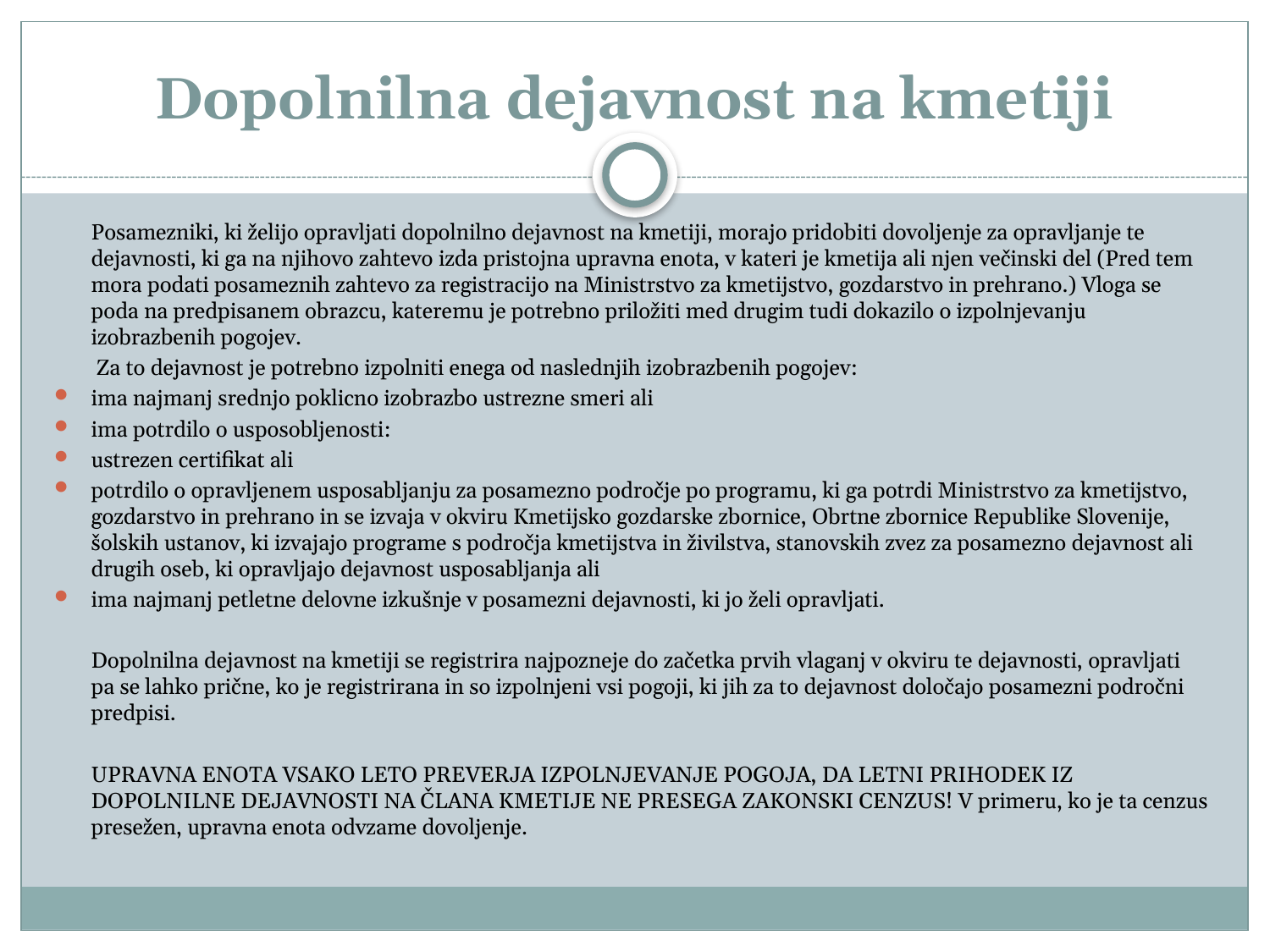

# Dopolnilna dejavnost na kmetiji
	Posamezniki, ki želijo opravljati dopolnilno dejavnost na kmetiji, morajo pridobiti dovoljenje za opravljanje te dejavnosti, ki ga na njihovo zahtevo izda pristojna upravna enota, v kateri je kmetija ali njen večinski del (Pred tem mora podati posameznih zahtevo za registracijo na Ministrstvo za kmetijstvo, gozdarstvo in prehrano.) Vloga se poda na predpisanem obrazcu, kateremu je potrebno priložiti med drugim tudi dokazilo o izpolnjevanju izobrazbenih pogojev.
	 Za to dejavnost je potrebno izpolniti enega od naslednjih izobrazbenih pogojev:
ima najmanj srednjo poklicno izobrazbo ustrezne smeri ali
ima potrdilo o usposobljenosti:
ustrezen certifikat ali
potrdilo o opravljenem usposabljanju za posamezno področje po programu, ki ga potrdi Ministrstvo za kmetijstvo, gozdarstvo in prehrano in se izvaja v okviru Kmetijsko gozdarske zbornice, Obrtne zbornice Republike Slovenije, šolskih ustanov, ki izvajajo programe s področja kmetijstva in živilstva, stanovskih zvez za posamezno dejavnost ali drugih oseb, ki opravljajo dejavnost usposabljanja ali
ima najmanj petletne delovne izkušnje v posamezni dejavnosti, ki jo želi opravljati.

	Dopolnilna dejavnost na kmetiji se registrira najpozneje do začetka prvih vlaganj v okviru te dejavnosti, opravljati pa se lahko prične, ko je registrirana in so izpolnjeni vsi pogoji, ki jih za to dejavnost določajo posamezni področni predpisi.

	UPRAVNA ENOTA VSAKO LETO PREVERJA IZPOLNJEVANJE POGOJA, DA LETNI PRIHODEK IZ DOPOLNILNE DEJAVNOSTI NA ČLANA KMETIJE NE PRESEGA ZAKONSKI CENZUS! V primeru, ko je ta cenzus presežen, upravna enota odvzame dovoljenje.